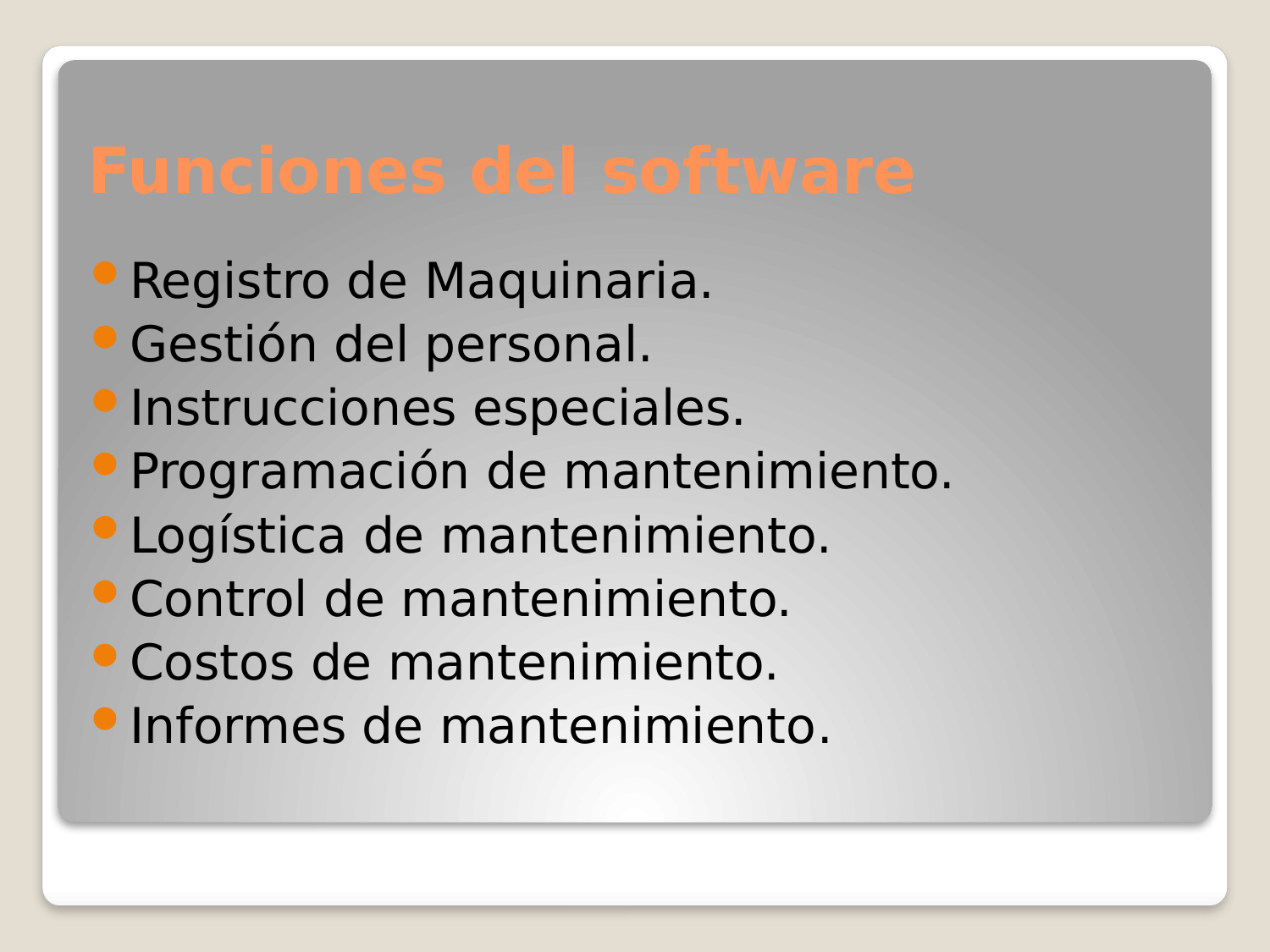

# Funciones del software
Registro de Maquinaria.
Gestión del personal.
Instrucciones especiales.
Programación de mantenimiento.
Logística de mantenimiento.
Control de mantenimiento.
Costos de mantenimiento.
Informes de mantenimiento.